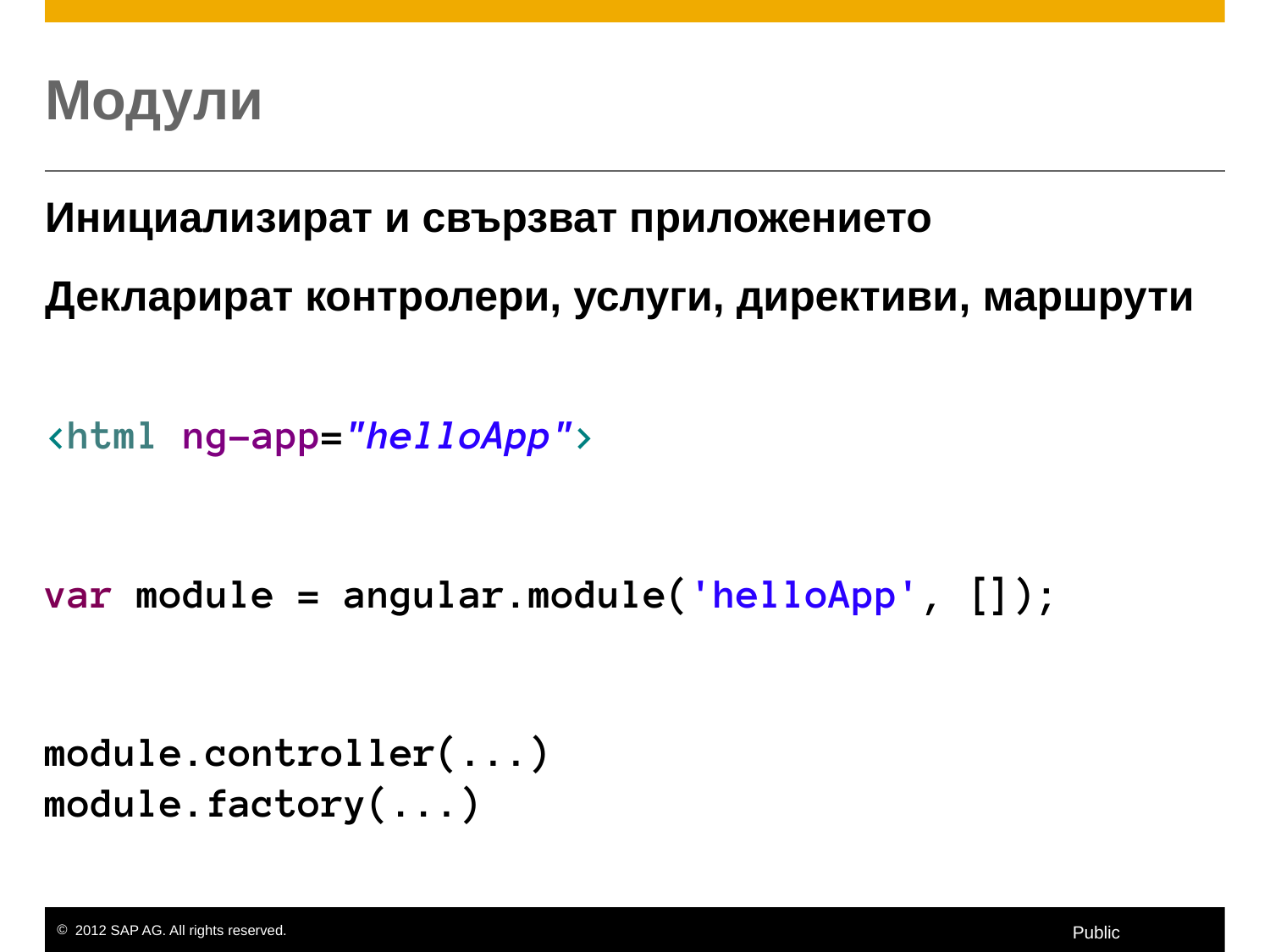

# Модули
Инициализират и свързват приложението
Декларират контролери, услуги, директиви, маршрути

<html ng-app="helloApp">

var module = angular.module('helloApp', []);

module.controller(...)
module.factory(...)